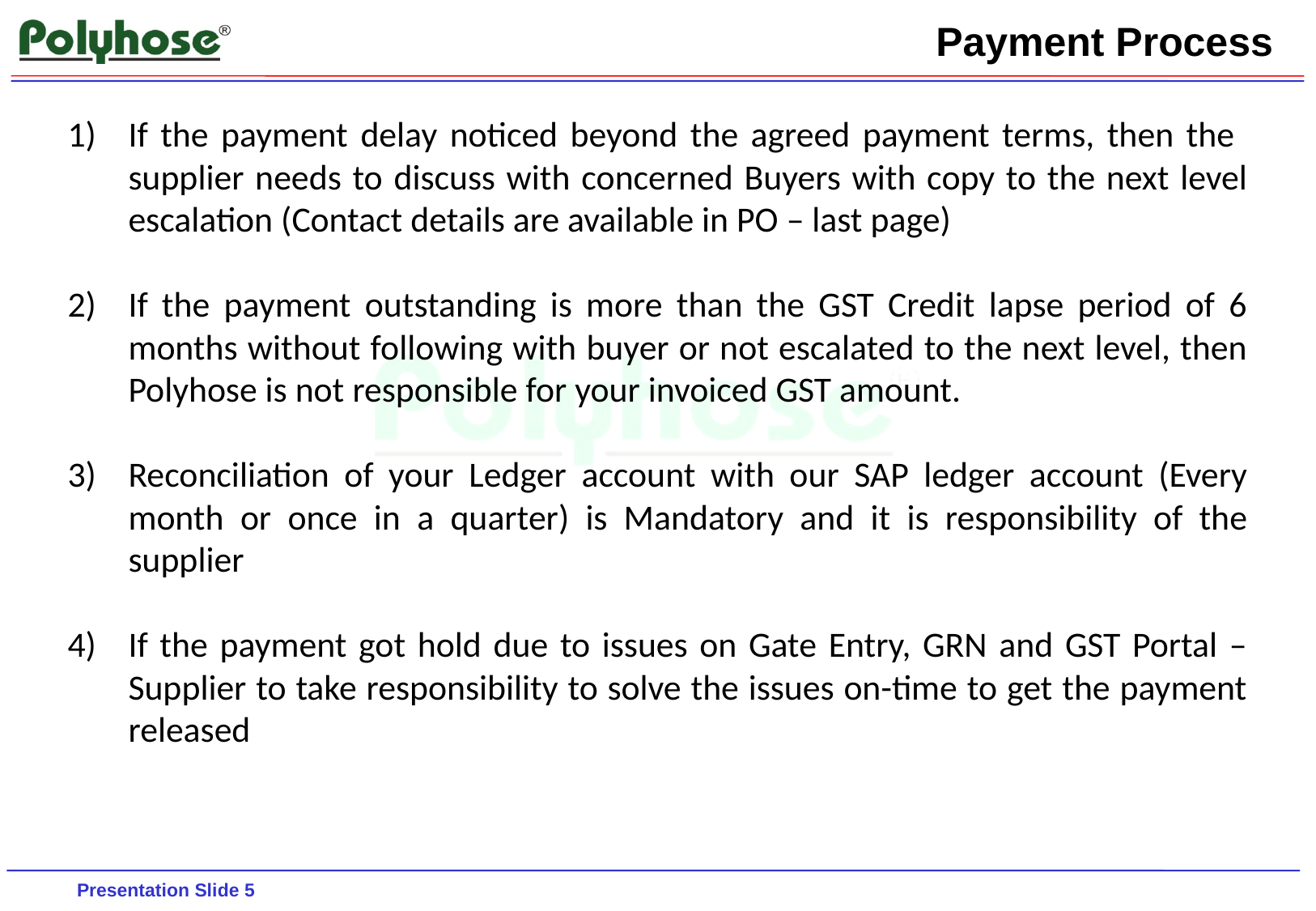

Payment Process
If the payment delay noticed beyond the agreed payment terms, then the  supplier needs to discuss with concerned Buyers with copy to the next level escalation (Contact details are available in PO – last page)

If the payment outstanding is more than the GST Credit lapse period of 6 months without following with buyer or not escalated to the next level, then Polyhose is not responsible for your invoiced GST amount.

Reconciliation of your Ledger account with our SAP ledger account (Every month or once in a quarter) is Mandatory and it is responsibility of the supplier

If the payment got hold due to issues on Gate Entry, GRN and GST Portal – Supplier to take responsibility to solve the issues on-time to get the payment released